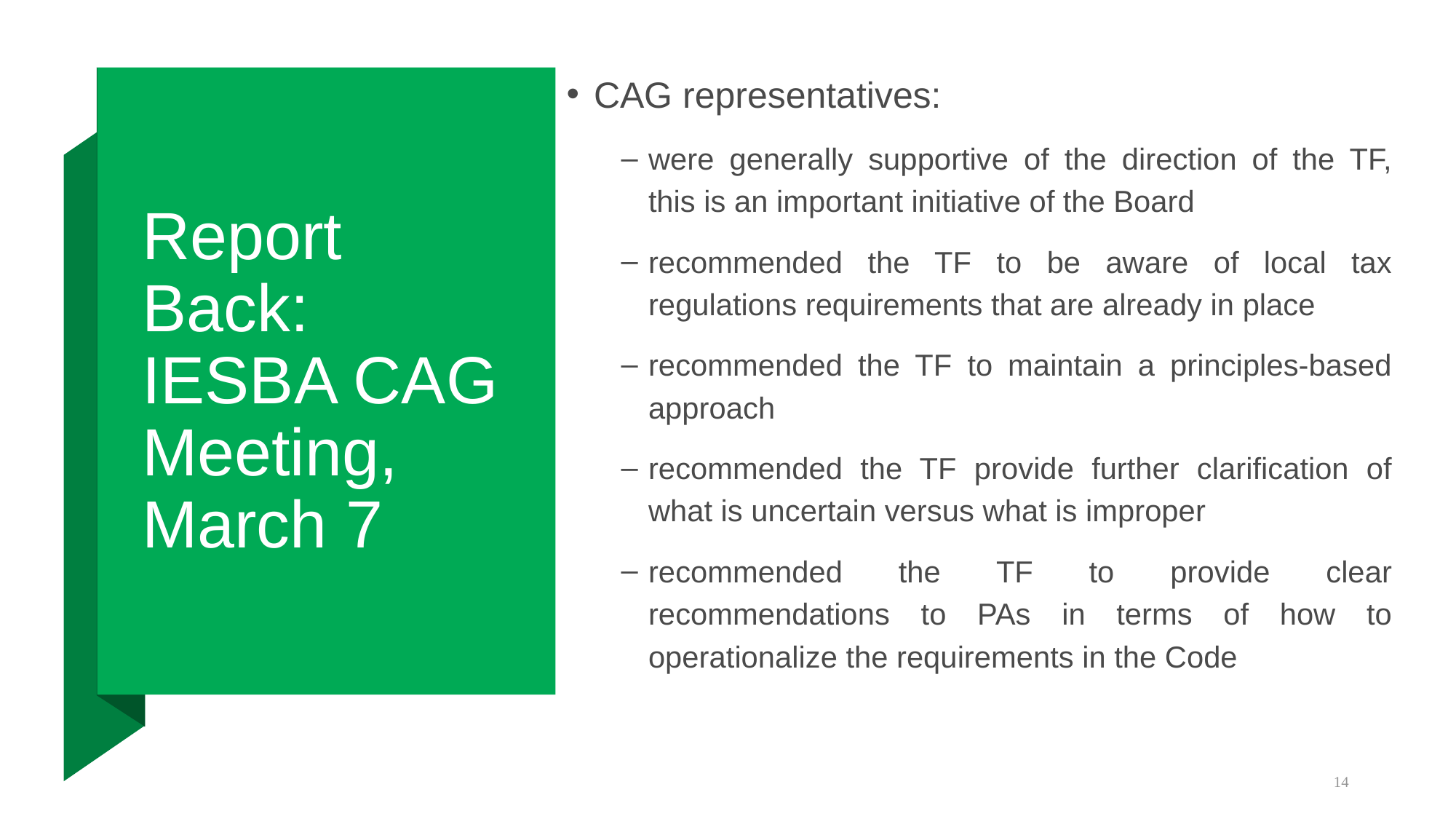

CAG representatives:
were generally supportive of the direction of the TF, this is an important initiative of the Board
recommended the TF to be aware of local tax regulations requirements that are already in place
recommended the TF to maintain a principles-based approach
recommended the TF provide further clarification of what is uncertain versus what is improper
recommended the TF to provide clear recommendations to PAs in terms of how to operationalize the requirements in the Code

# Report Back: IESBA CAG Meeting, March 7
14